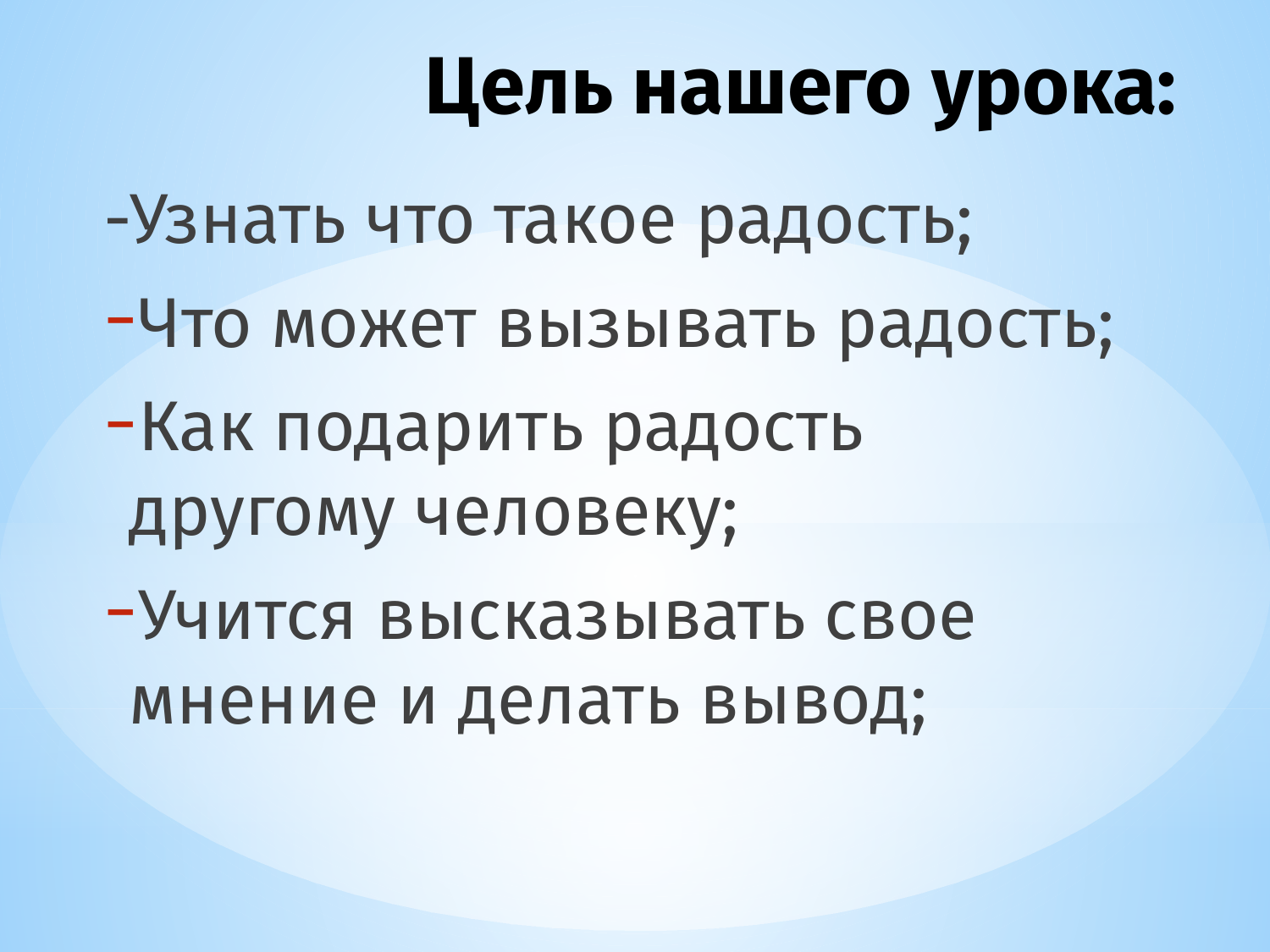

# Цель нашего урока:
-Узнать что такое радость;
Что может вызывать радость;
Как подарить радость другому человеку;
Учится высказывать свое мнение и делать вывод;